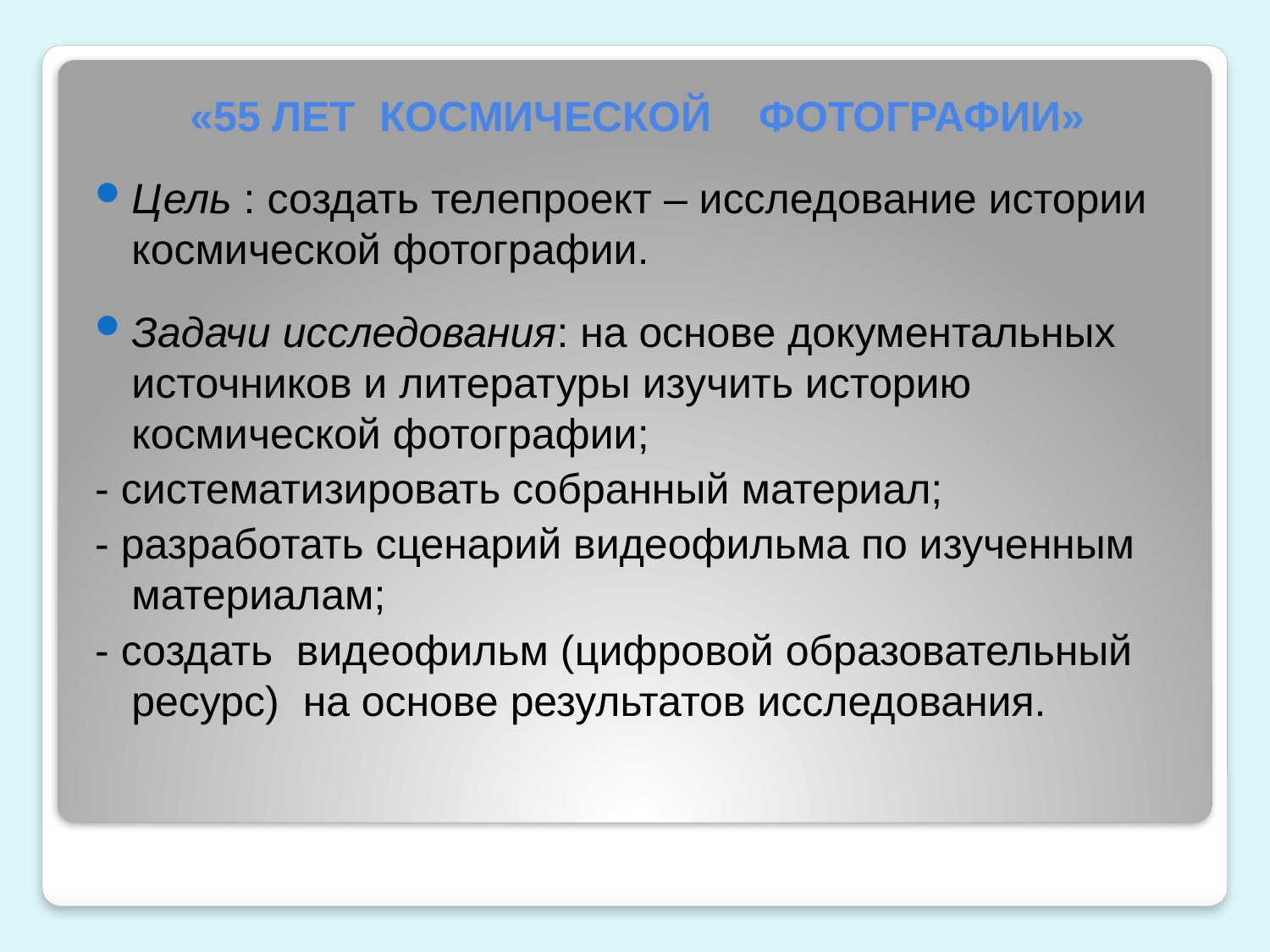

# «55 ЛЕТ  КОСМИЧЕСКОЙ    ФОТОГРАФИИ»
Цель : создать телепроект – исследование истории космической фотографии.

Задачи исследования: на основе документальных источников и литературы изучить историю космической фотографии;
- систематизировать собранный материал;
- разработать сценарий видеофильма по изученным материалам;
- создать  видеофильм (цифровой образовательный ресурс)  на основе результатов исследования.